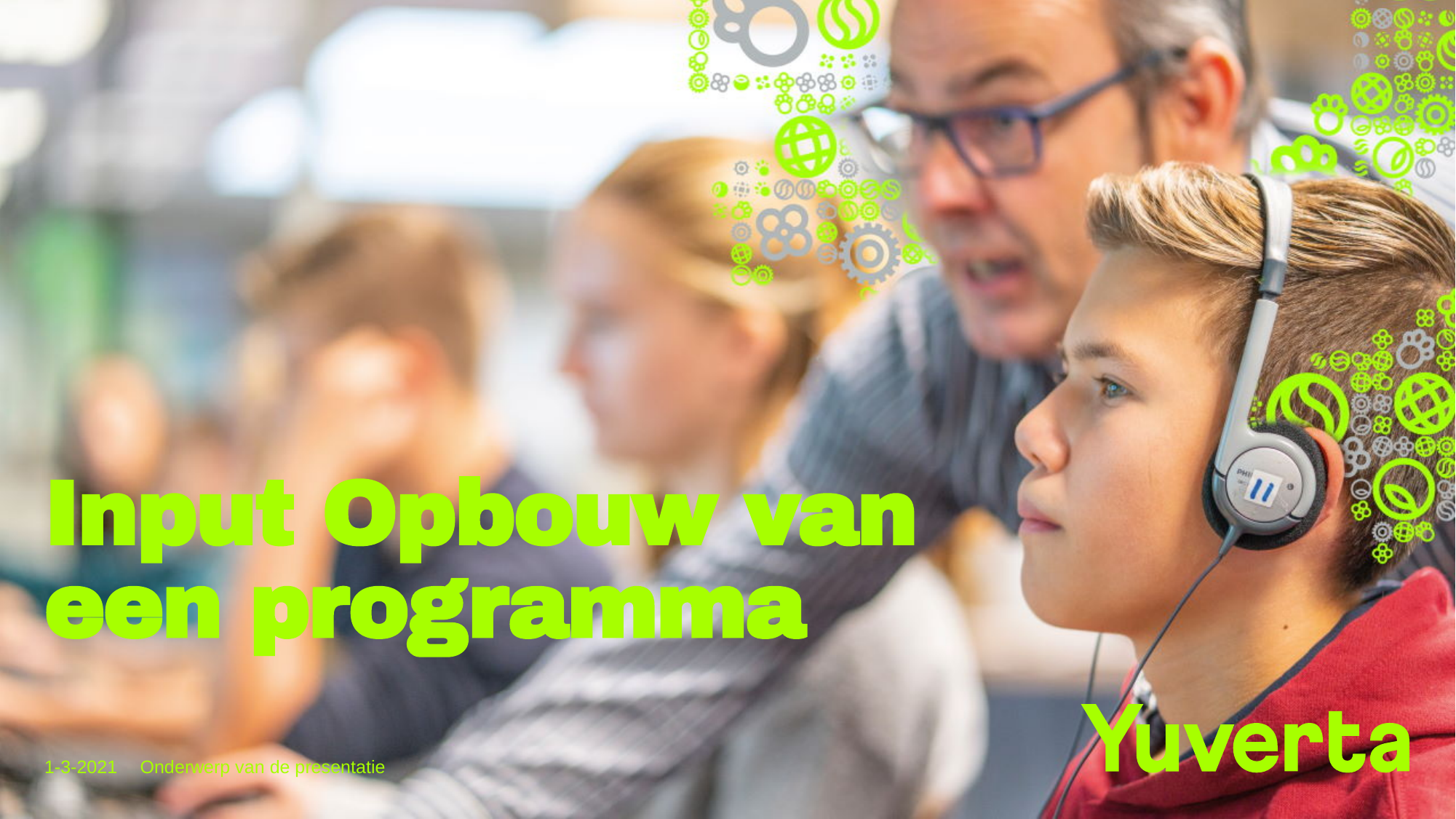

# Input Opbouw van een programma
1-3-2021
Onderwerp van de presentatie
1